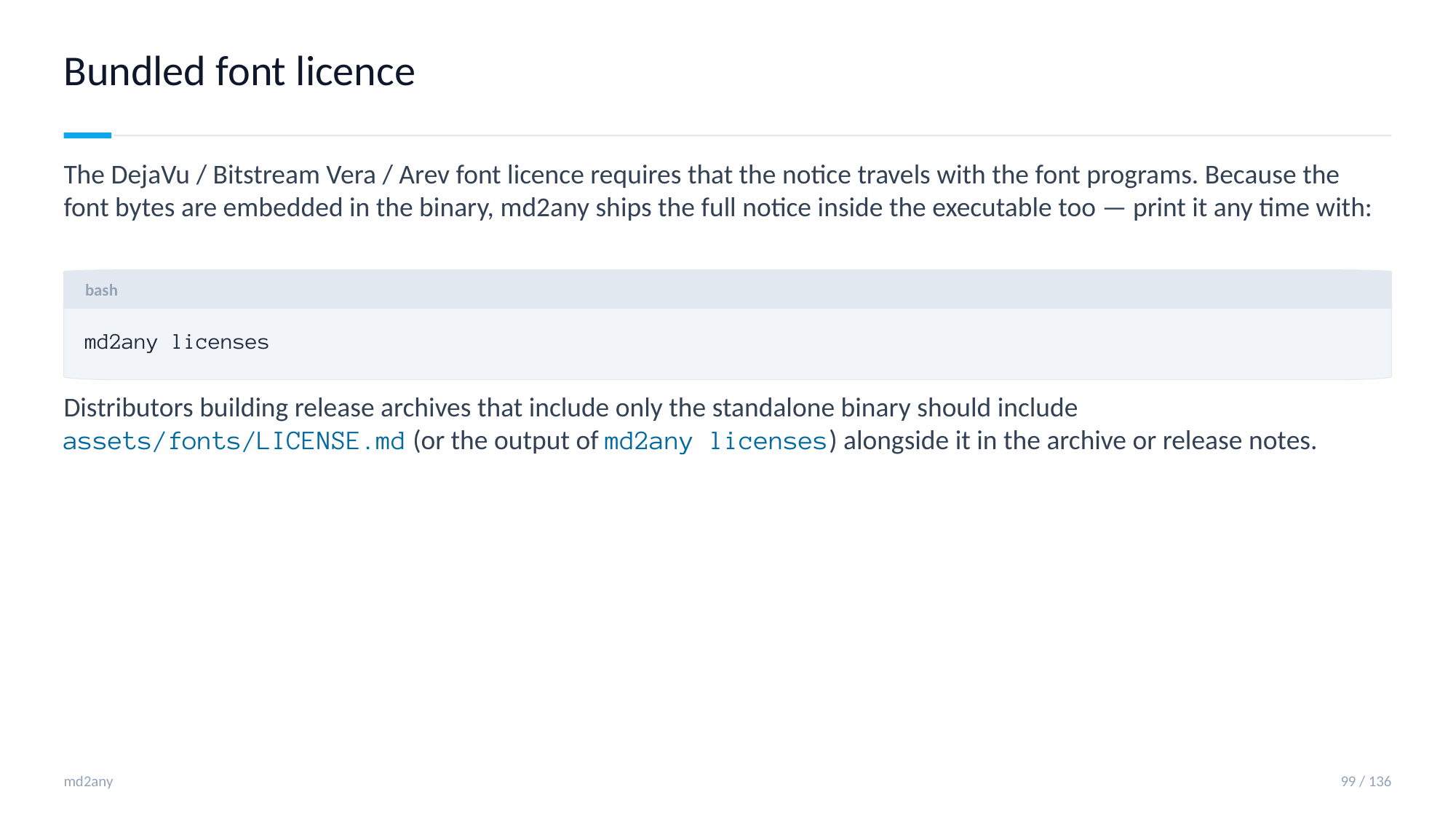

Bundled font licence

The DejaVu / Bitstream Vera / Arev font licence requires that the notice travels with the font programs. Because the font bytes are embedded in the binary, md2any ships the full notice inside the executable too — print it any time with:
bash
md2any licenses
Distributors building release archives that include only the standalone binary should include assets/fonts/LICENSE.md (or the output of md2any licenses) alongside it in the archive or release notes.
md2any
99 / 136